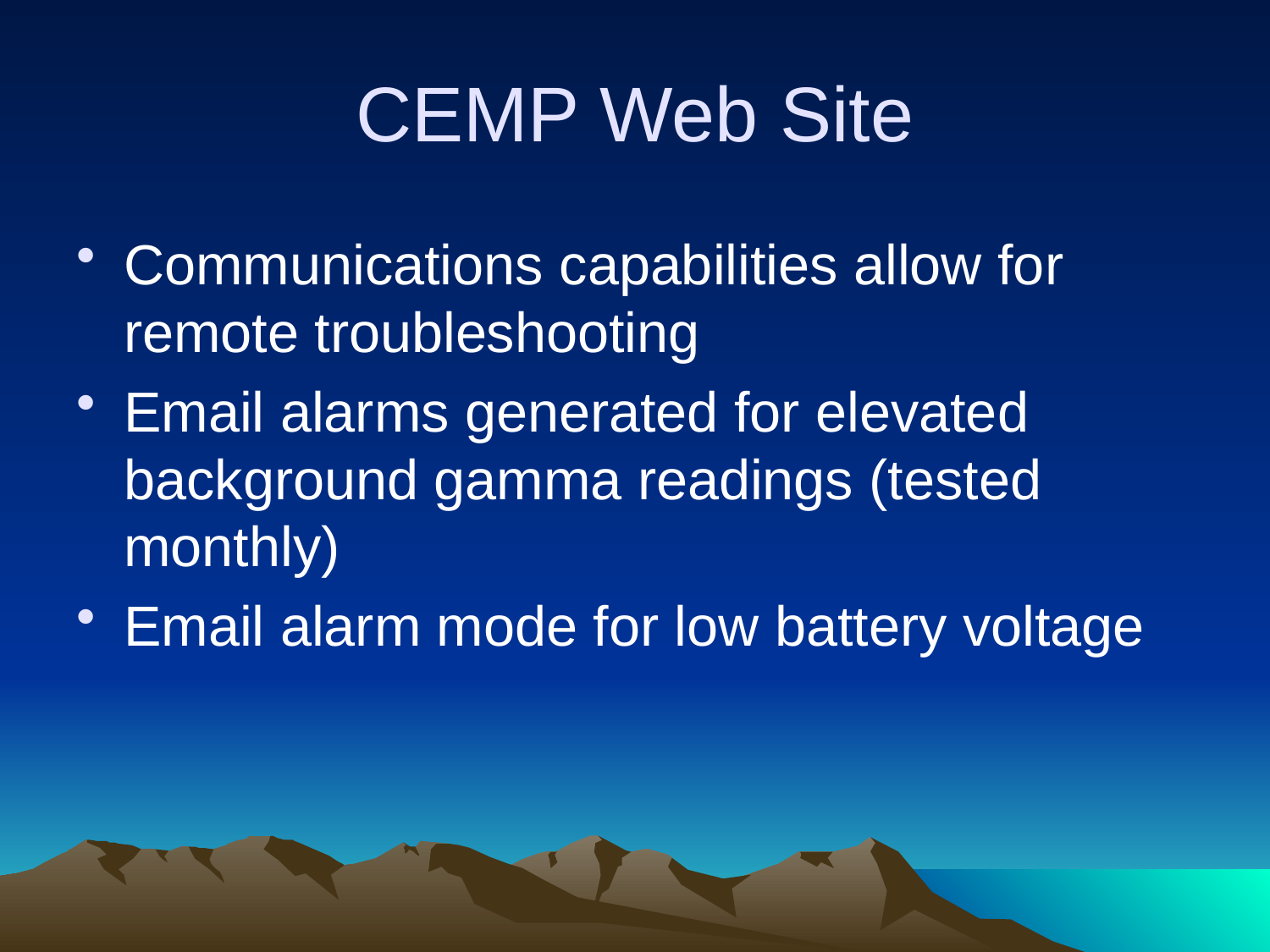

# CEMP Web Site
Communications capabilities allow for remote troubleshooting
Email alarms generated for elevated background gamma readings (tested monthly)
Email alarm mode for low battery voltage